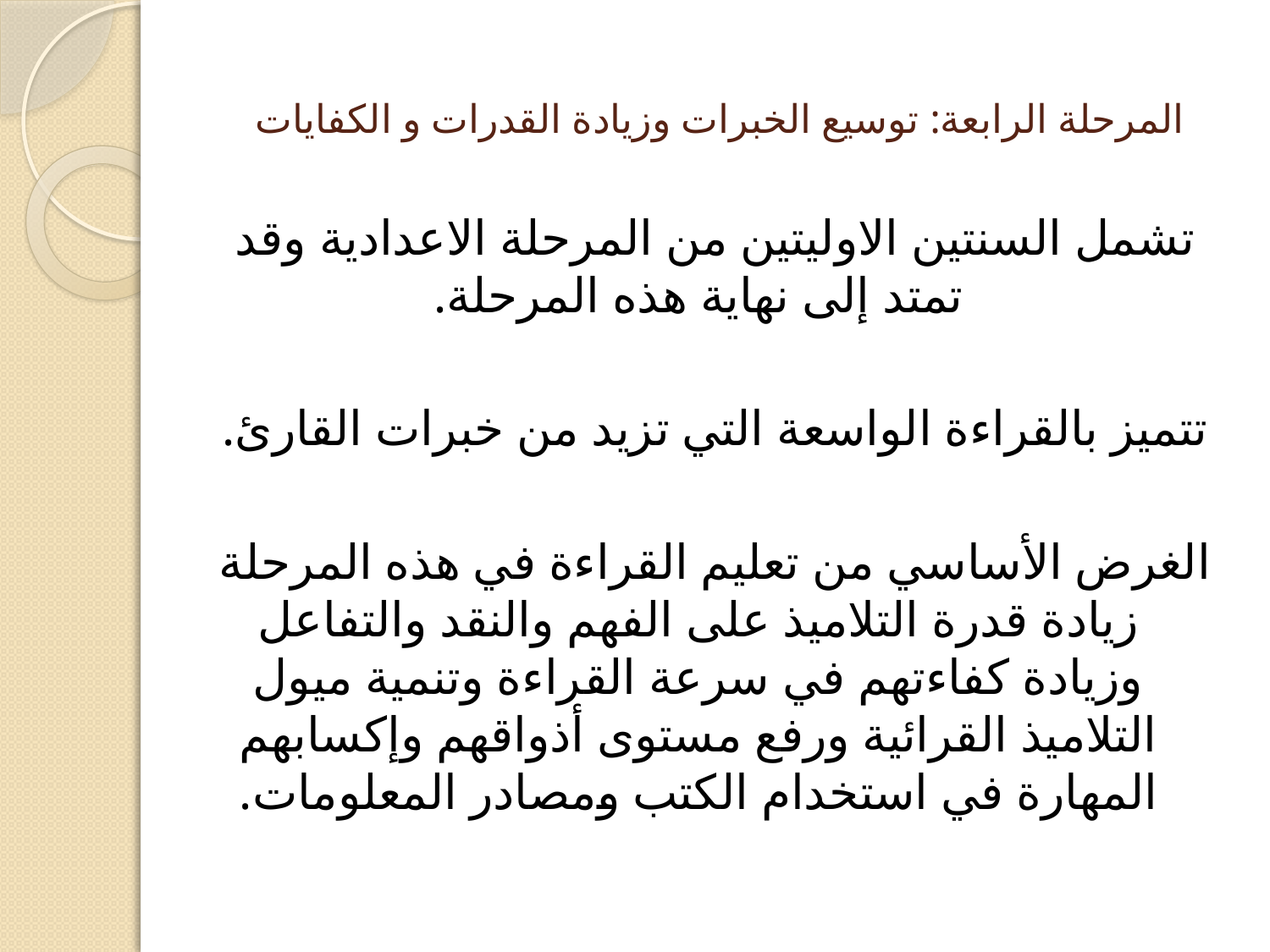

# المرحلة الرابعة: توسيع الخبرات وزيادة القدرات و الكفايات
تشمل السنتين الاوليتين من المرحلة الاعدادية وقد تمتد إلى نهاية هذه المرحلة.

تتميز بالقراءة الواسعة التي تزيد من خبرات القارئ.

الغرض الأساسي من تعليم القراءة في هذه المرحلة زيادة قدرة التلاميذ على الفهم والنقد والتفاعل وزيادة كفاءتهم في سرعة القراءة وتنمية ميول التلاميذ القرائية ورفع مستوى أذواقهم وإكسابهم المهارة في استخدام الكتب ومصادر المعلومات.